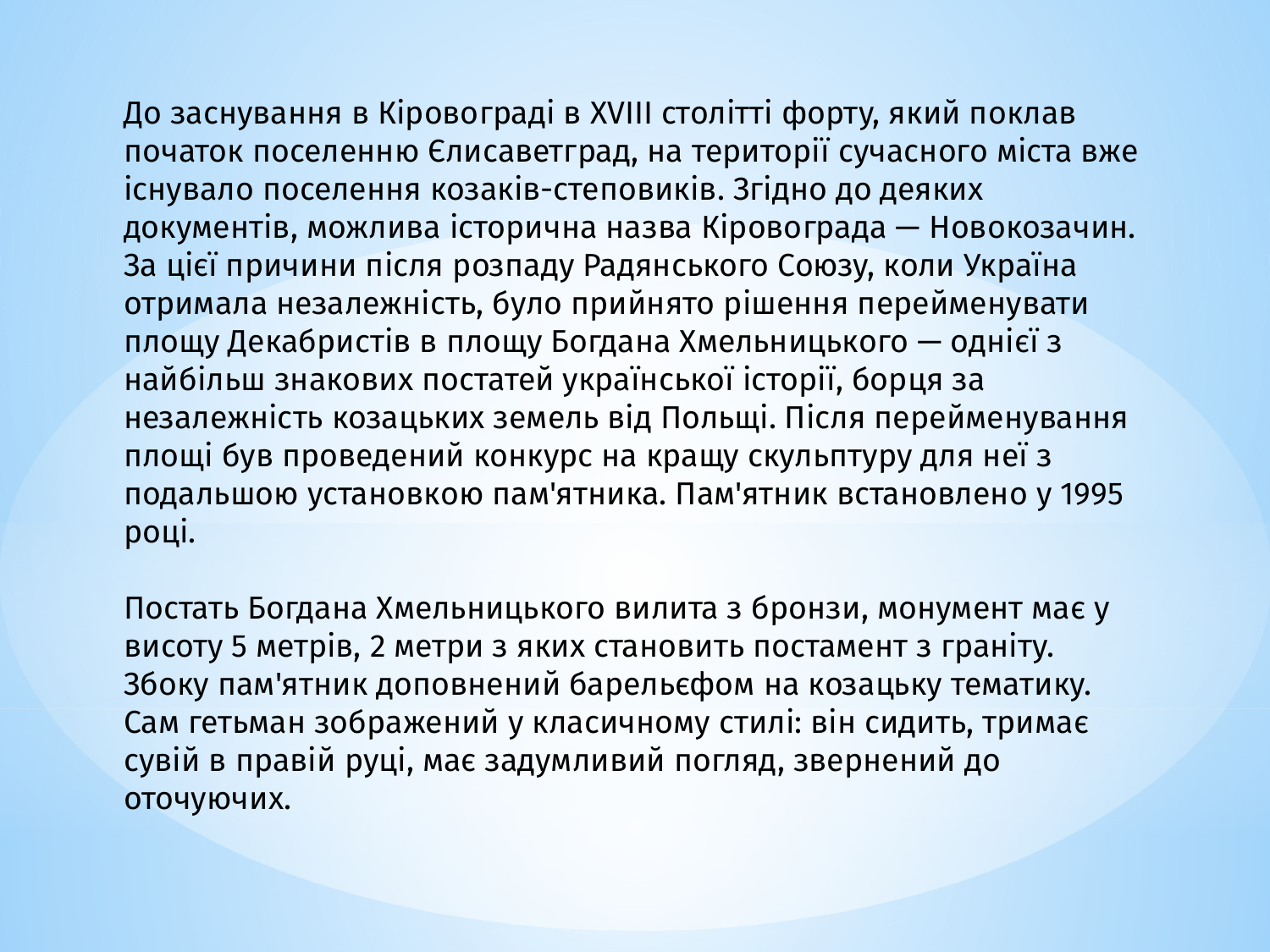

До заснування в Кіровограді в XVIII столітті форту, який поклав початок поселенню Єлисаветград, на території сучасного міста вже існувало поселення козаків-степовиків. Згідно до деяких документів, можлива історична назва Кіровограда — Новокозачин. За цієї причини після розпаду Радянського Союзу, коли Україна отримала незалежність, було прийнято рішення перейменувати площу Декабристів в площу Богдана Хмельницького — однієї з найбільш знакових постатей української історії, борця за незалежність козацьких земель від Польщі. Після перейменування площі був проведений конкурс на кращу скульптуру для неї з подальшою установкою пам'ятника. Пам'ятник встановлено у 1995 році. 
Постать Богдана Хмельницького вилита з бронзи, монумент має у висоту 5 метрів, 2 метри з яких становить постамент з граніту. Збоку пам'ятник доповнений барельєфом на козацьку тематику. Сам гетьман зображений у класичному стилі: він сидить, тримає сувій в правій руці, має задумливий погляд, звернений до оточуючих.